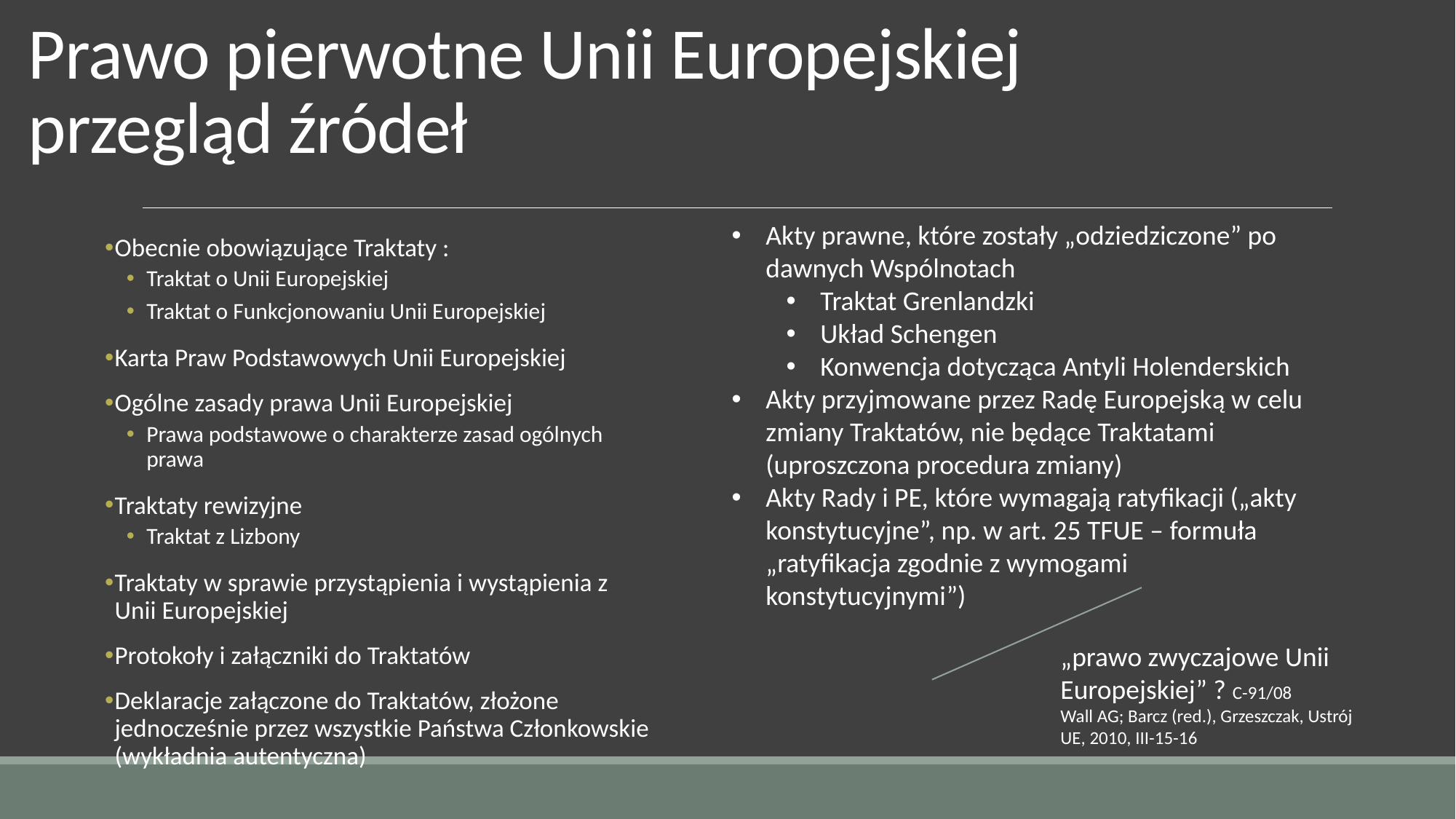

# Prawo pierwotne Unii Europejskiej przegląd źródeł
Akty prawne, które zostały „odziedziczone” po dawnych Wspólnotach
Traktat Grenlandzki
Układ Schengen
Konwencja dotycząca Antyli Holenderskich
Akty przyjmowane przez Radę Europejską w celu zmiany Traktatów, nie będące Traktatami (uproszczona procedura zmiany)
Akty Rady i PE, które wymagają ratyfikacji („akty konstytucyjne”, np. w art. 25 TFUE – formuła „ratyfikacja zgodnie z wymogami konstytucyjnymi”)
Obecnie obowiązujące Traktaty :
Traktat o Unii Europejskiej
Traktat o Funkcjonowaniu Unii Europejskiej
Karta Praw Podstawowych Unii Europejskiej
Ogólne zasady prawa Unii Europejskiej
Prawa podstawowe o charakterze zasad ogólnych prawa
Traktaty rewizyjne
Traktat z Lizbony
Traktaty w sprawie przystąpienia i wystąpienia z Unii Europejskiej
Protokoły i załączniki do Traktatów
Deklaracje załączone do Traktatów, złożone jednocześnie przez wszystkie Państwa Członkowskie (wykładnia autentyczna)

„prawo zwyczajowe Unii Europejskiej” ? C-91/08
Wall AG; Barcz (red.), Grzeszczak, Ustrój UE, 2010, III-15-16